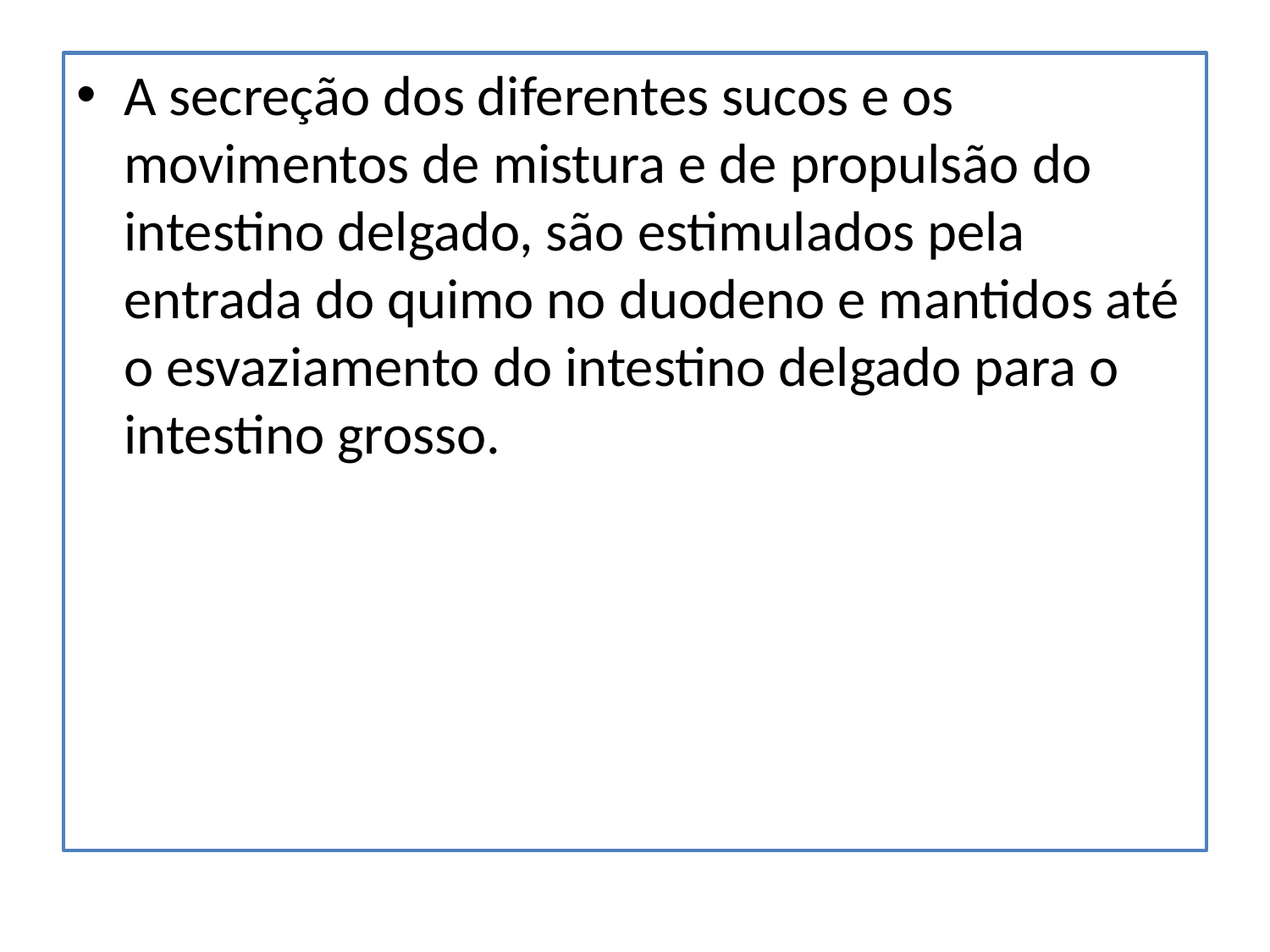

#
A secreção dos diferentes sucos e os movimentos de mistura e de propulsão do intestino delgado, são estimulados pela entrada do quimo no duodeno e mantidos até o esvaziamento do intestino delgado para o intestino grosso.